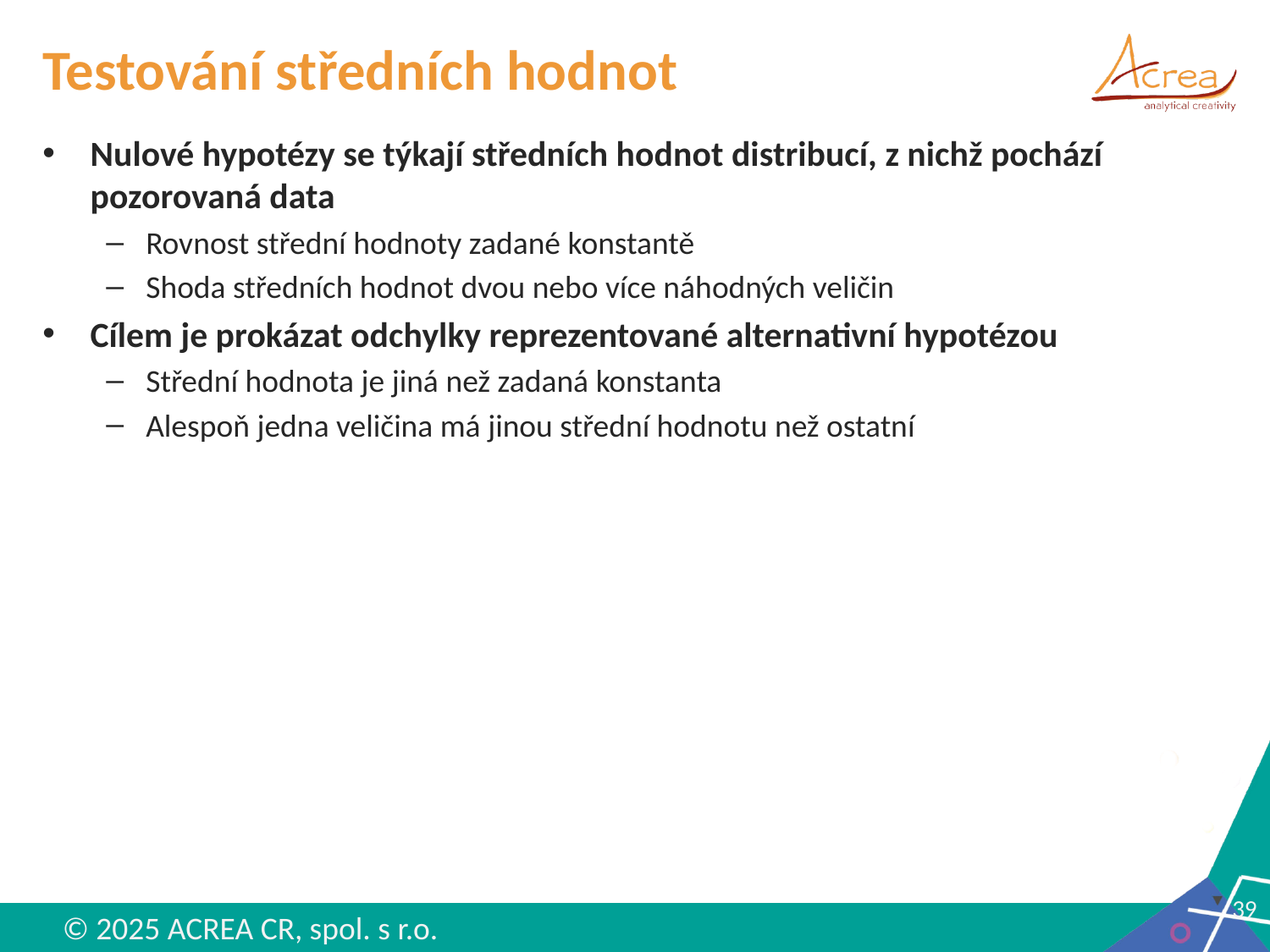

# Testování středních hodnot
Nulové hypotézy se týkají středních hodnot distribucí, z nichž pochází pozorovaná data
Rovnost střední hodnoty zadané konstantě
Shoda středních hodnot dvou nebo více náhodných veličin
Cílem je prokázat odchylky reprezentované alternativní hypotézou
Střední hodnota je jiná než zadaná konstanta
Alespoň jedna veličina má jinou střední hodnotu než ostatní

39